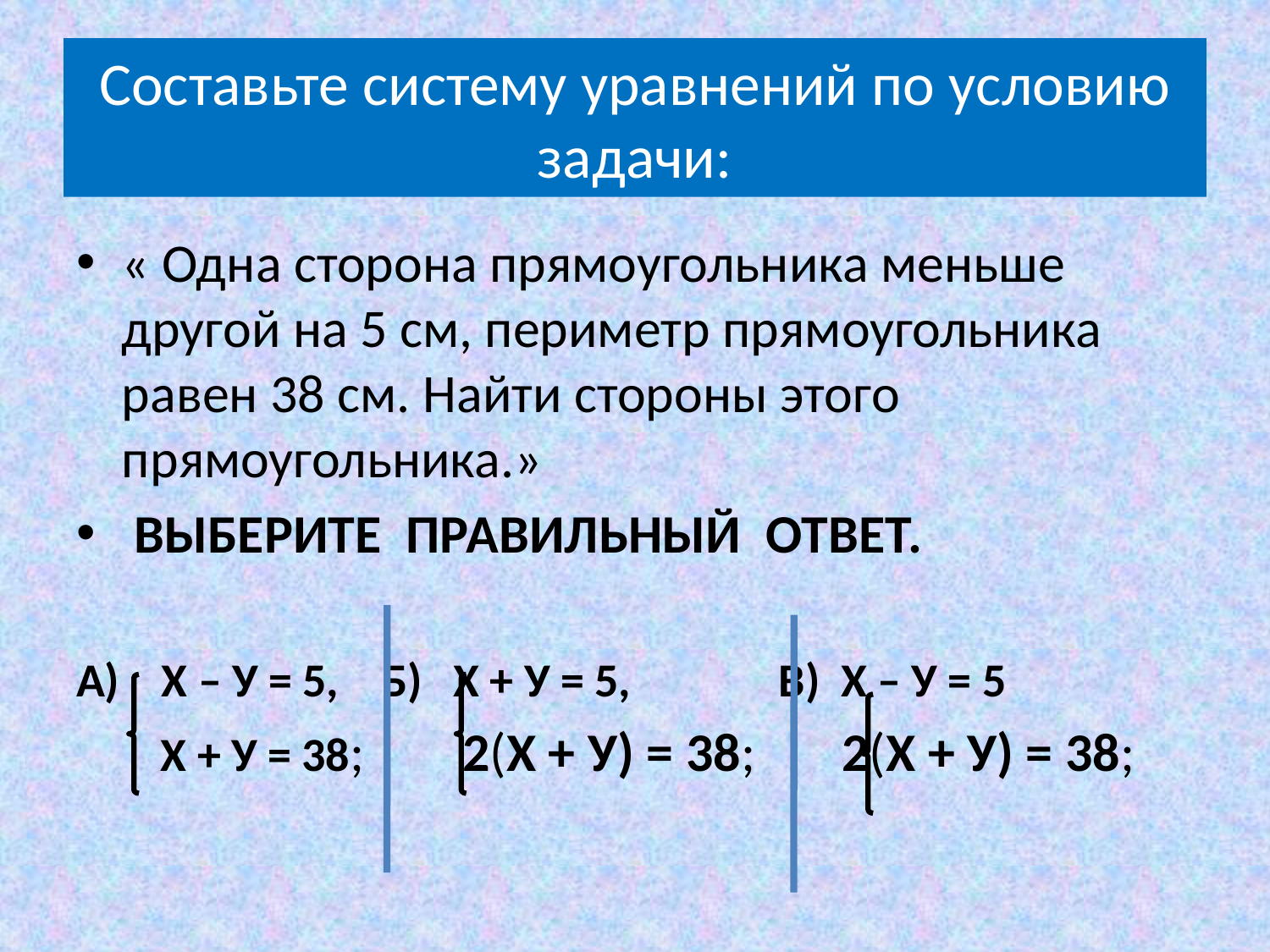

# Составьте систему уравнений по условию задачи:
« Одна сторона прямоугольника меньше другой на 5 см, периметр прямоугольника равен 38 см. Найти стороны этого прямоугольника.»
 ВЫБЕРИТЕ  ПРАВИЛЬНЫЙ  ОТВЕТ.

А)    Х – У = 5,    Б)   Х + У = 5,              В)  Х – У = 5
        Х + У = 38;        2(Х + У) = 38;       2(Х + У) = 38;